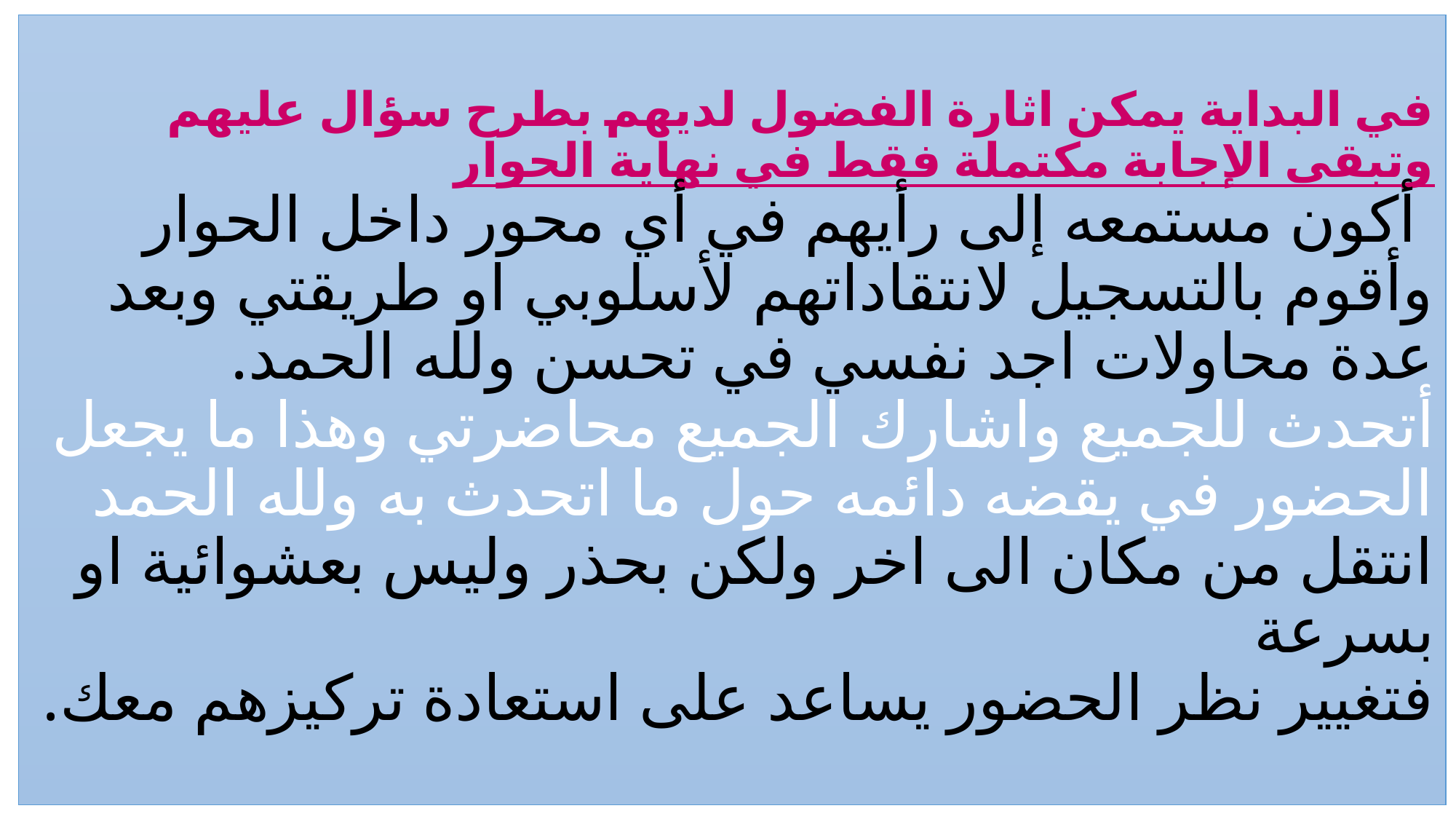

# في البداية يمكن اثارة الفضول لديهم بطرح سؤال عليهم وتبقى الإجابة مكتملة فقط في نهاية الحوار أكون مستمعه إلى رأيهم في أي محور داخل الحوار وأقوم بالتسجيل لانتقاداتهم لأسلوبي او طريقتي وبعد عدة محاولات اجد نفسي في تحسن ولله الحمد. أتحدث للجميع واشارك الجميع محاضرتي وهذا ما يجعل الحضور في يقضه دائمه حول ما اتحدث به ولله الحمد انتقل من مكان الى اخر ولكن بحذر وليس بعشوائية او بسرعة فتغيير نظر الحضور يساعد على استعادة تركيزهم معك.